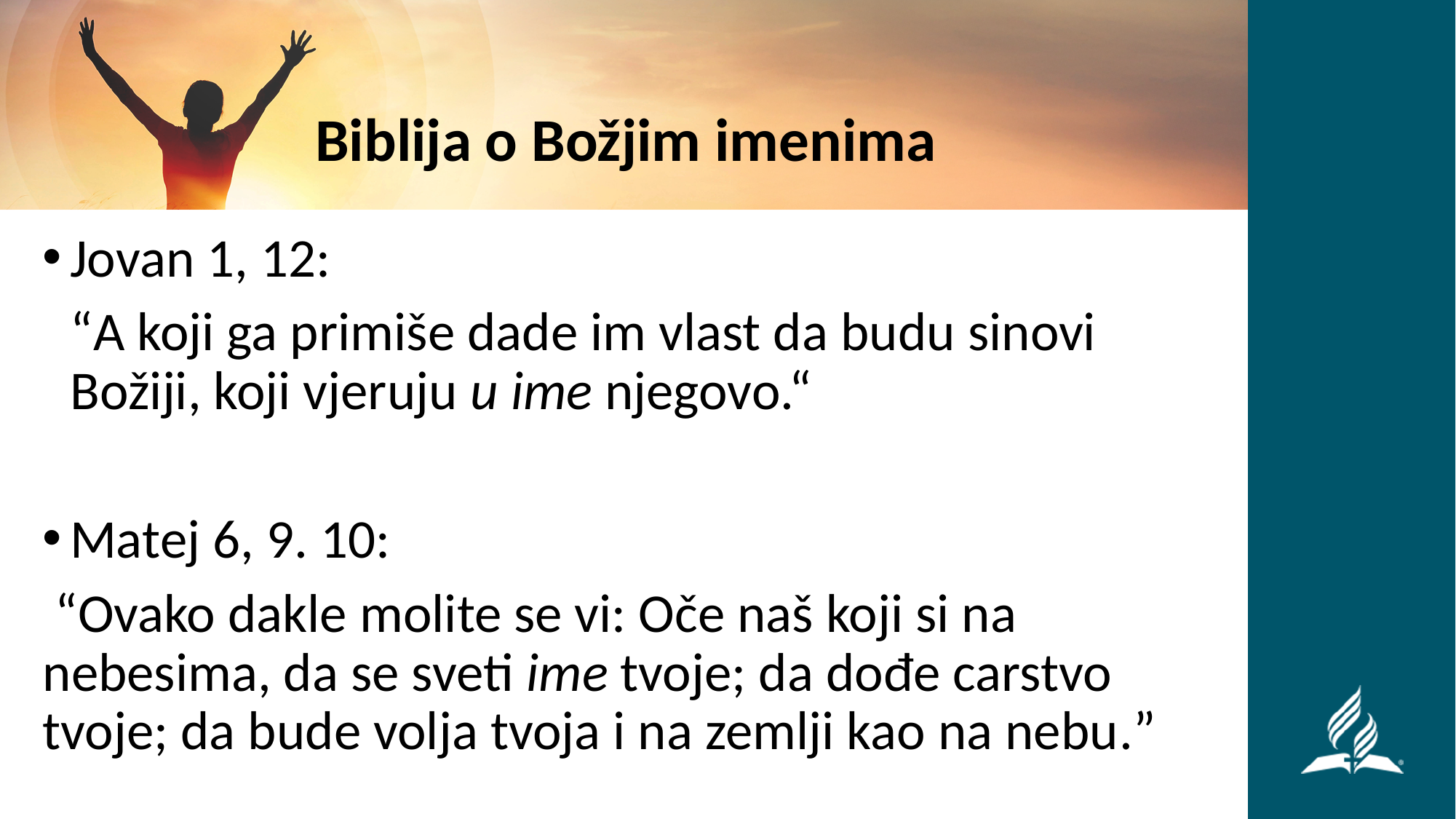

# Biblija o Božjim imenima
Jovan 1, 12:
“A koji ga primiše dade im vlast da budu sinovi Božiji, koji vjeruju u ime njegovo.“

Matej 6, 9. 10:
 “Ovako dakle molite se vi: Oče naš koji si na   nebesima, da se sveti ime tvoje; da dođe carstvo tvoje; da bude volja tvoja i na zemlji kao na nebu.”